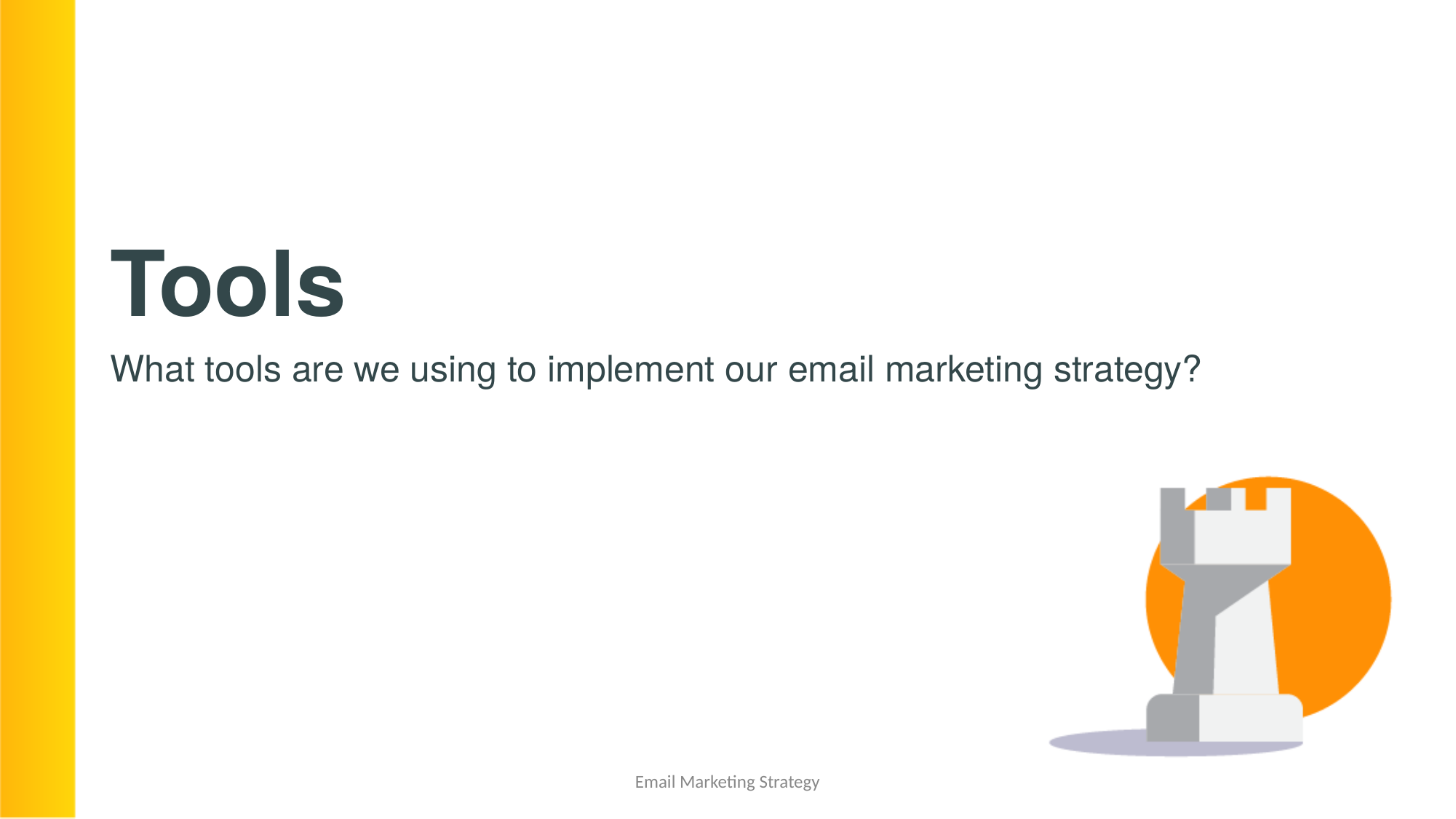

# Tools
What tools are we using to implement our email marketing strategy?
Email Marketing Strategy